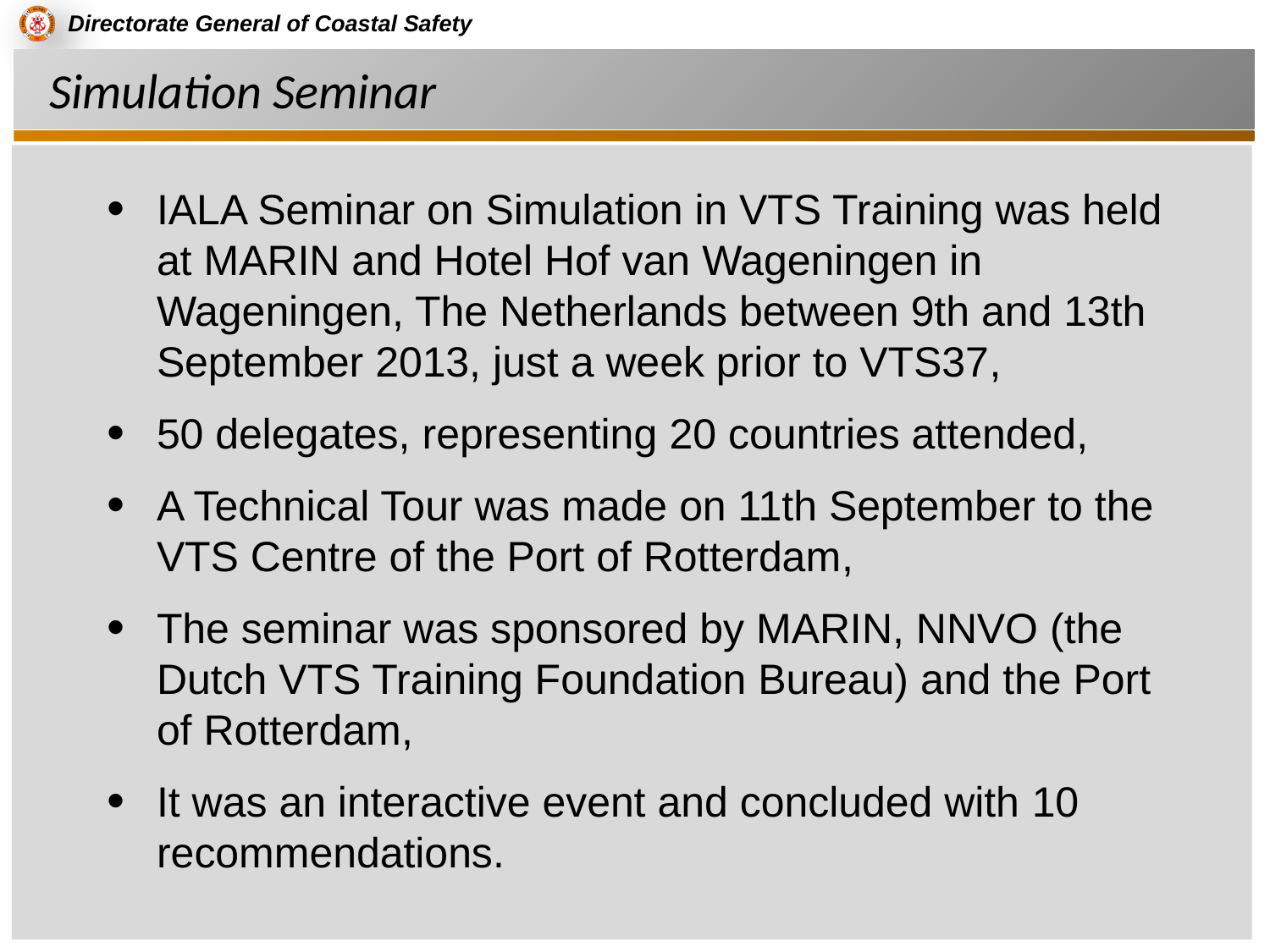

# Simulation Seminar
IALA Seminar on Simulation in VTS Training was held at MARIN and Hotel Hof van Wageningen in Wageningen, The Netherlands between 9th and 13th September 2013, just a week prior to VTS37,
50 delegates, representing 20 countries attended,
A Technical Tour was made on 11th September to the VTS Centre of the Port of Rotterdam,
The seminar was sponsored by MARIN, NNVO (the Dutch VTS Training Foundation Bureau) and the Port of Rotterdam,
It was an interactive event and concluded with 10 recommendations.